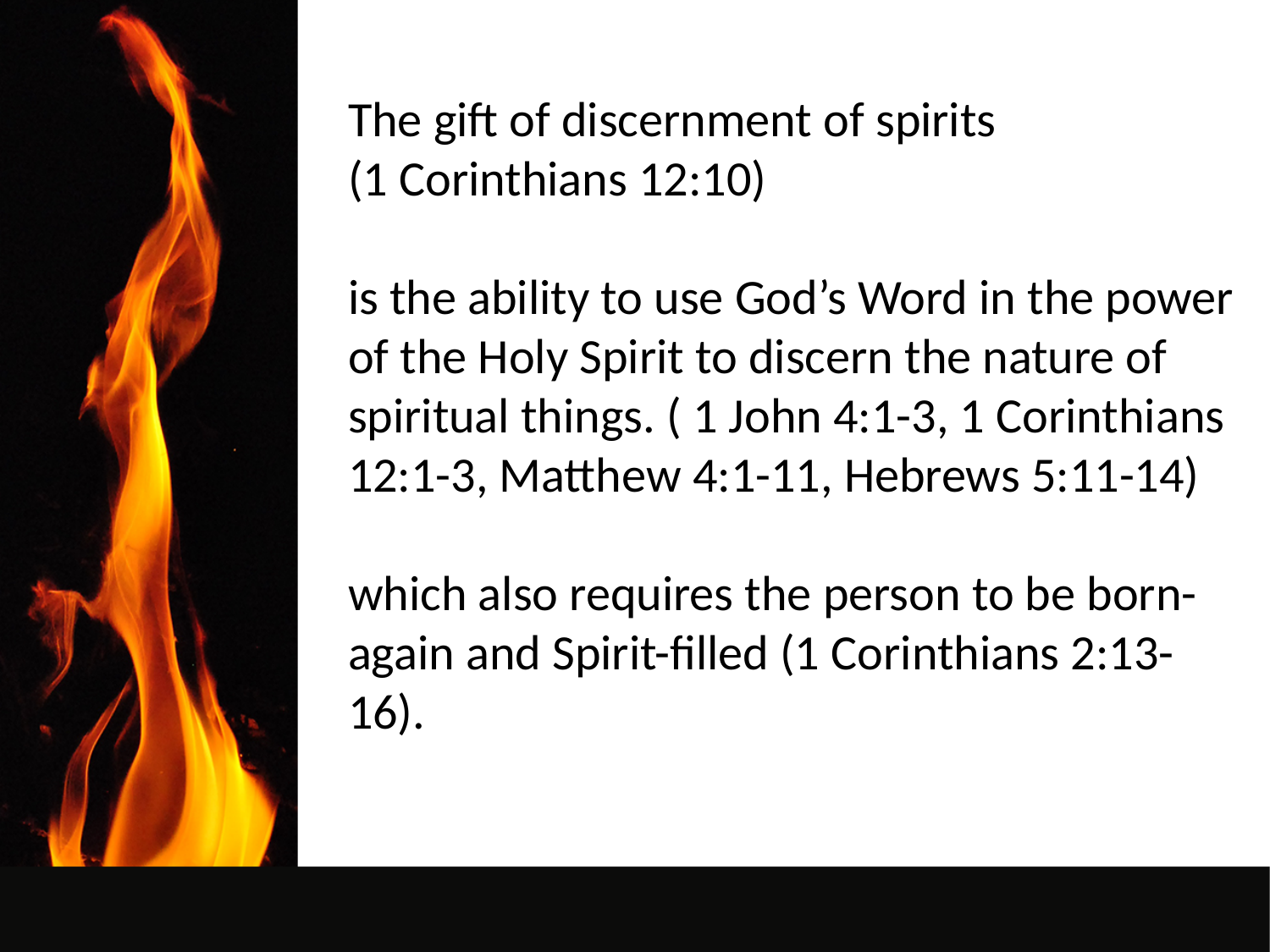

The gift of discernment of spirits
(1 Corinthians 12:10)
is the ability to use God’s Word in the power of the Holy Spirit to discern the nature of spiritual things. ( 1 John 4:1-3, 1 Corinthians 12:1-3, Matthew 4:1-11, Hebrews 5:11-14)
which also requires the person to be born-again and Spirit-filled (1 Corinthians 2:13-16).